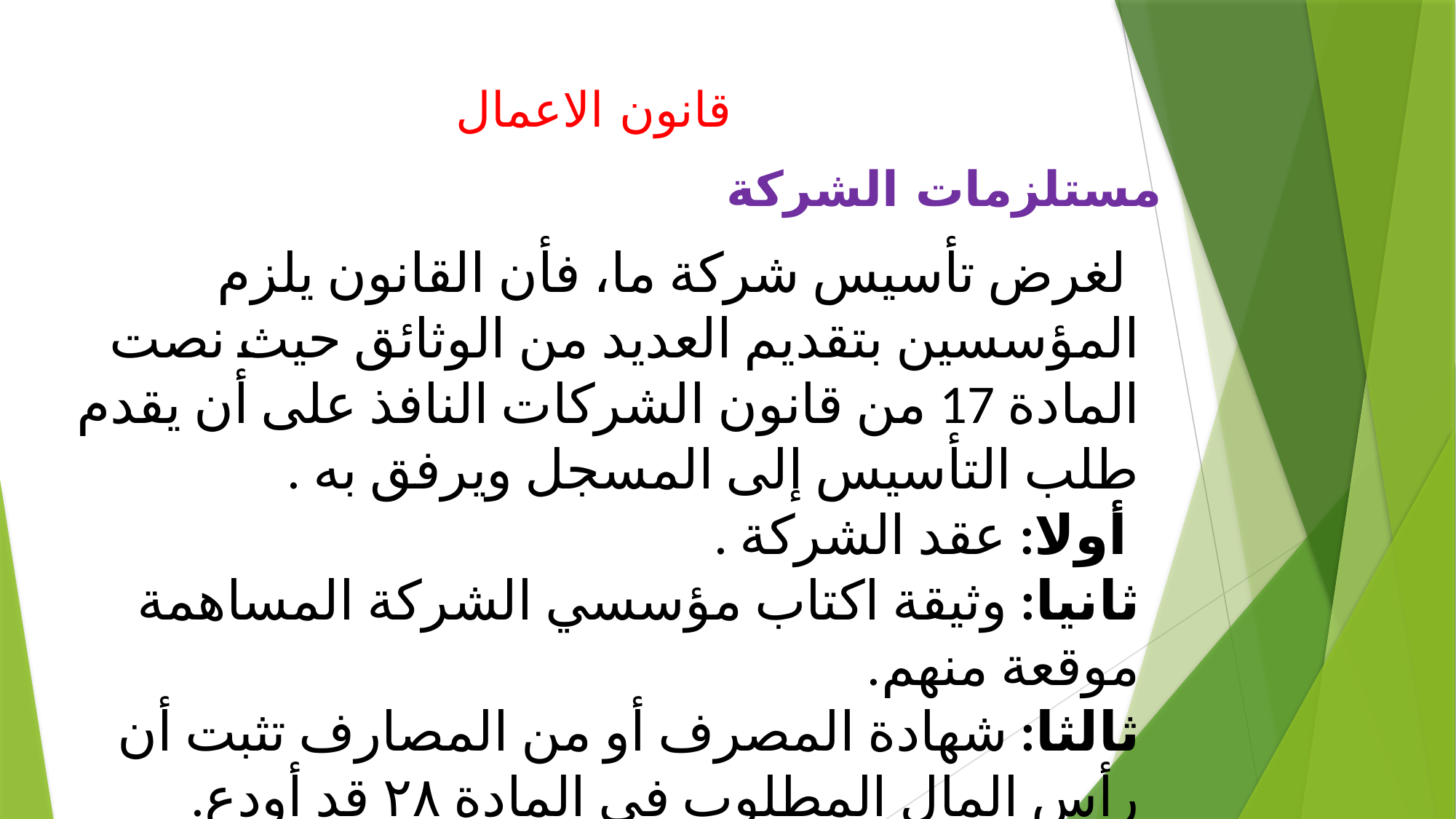

# قانون الاعمال
مستلزمات الشركة
 لغرض تأسيس شركة ما، فأن القانون يلزم المؤسسين بتقديم العديد من الوثائق حيث نصت المادة 17 من قانون الشركات النافذ على أن يقدم طلب التأسيس إلى المسجل ويرفق به .
 أولا: عقد الشركة .
ثانيا: وثيقة اكتاب مؤسسي الشركة المساهمة موقعة منهم.
ثالثا: شهادة المصرف أو من المصارف تثبت أن رأس المال المطلوب في المادة ۲۸ قد أودع.
رابعاً: دراسة الجدوى الاقتصادية والفنية في الشركة المساهمة .